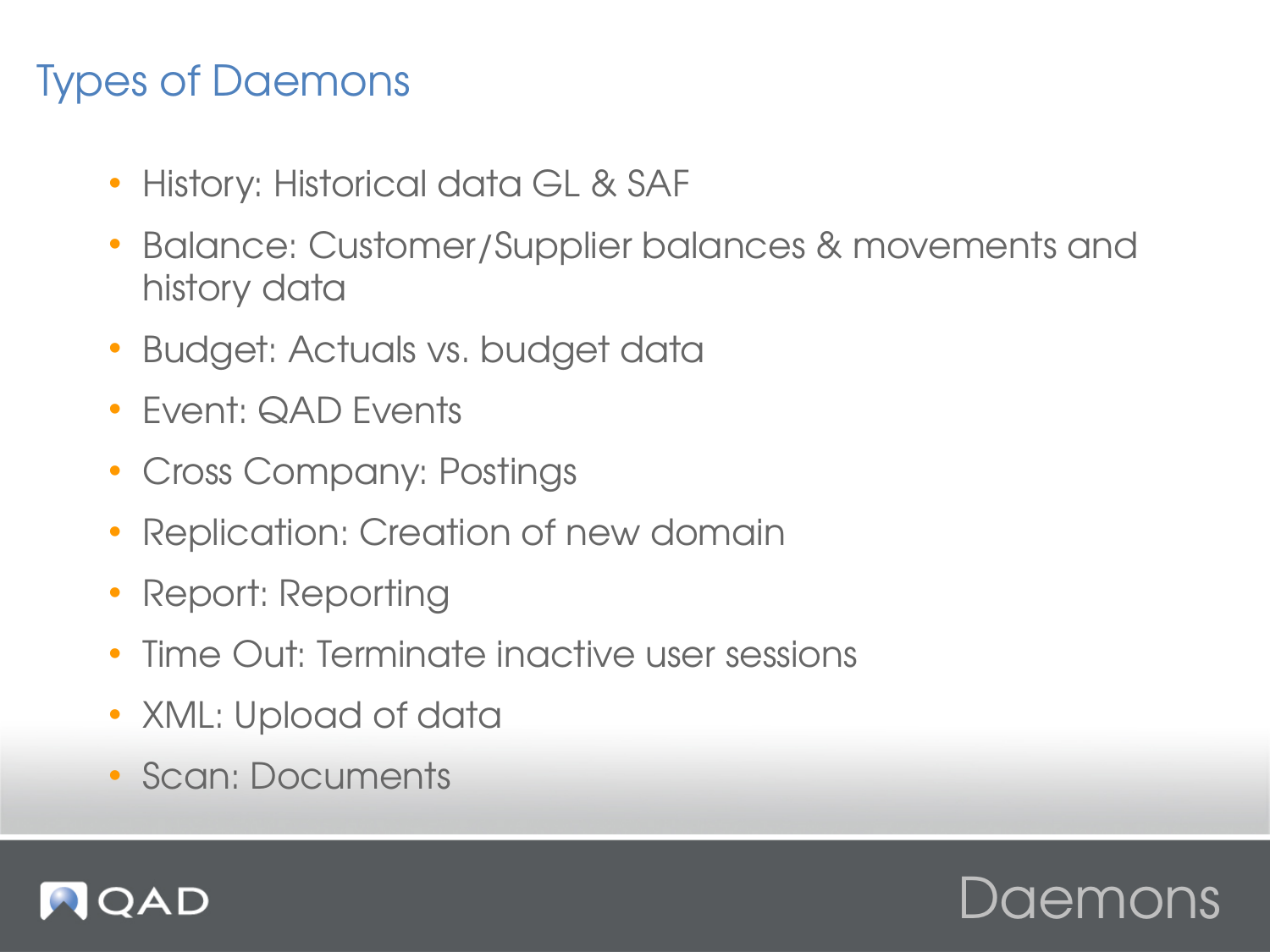

Types of Daemons

History: Historical data GL & SAF
Balance: Customer/Supplier balances & movements and history data
Budget: Actuals vs. budget data
Event: QAD Events
Cross Company: Postings
Replication: Creation of new domain
Report: Reporting
Time Out: Terminate inactive user sessions
XML: Upload of data
Scan: Documents

# Daemons